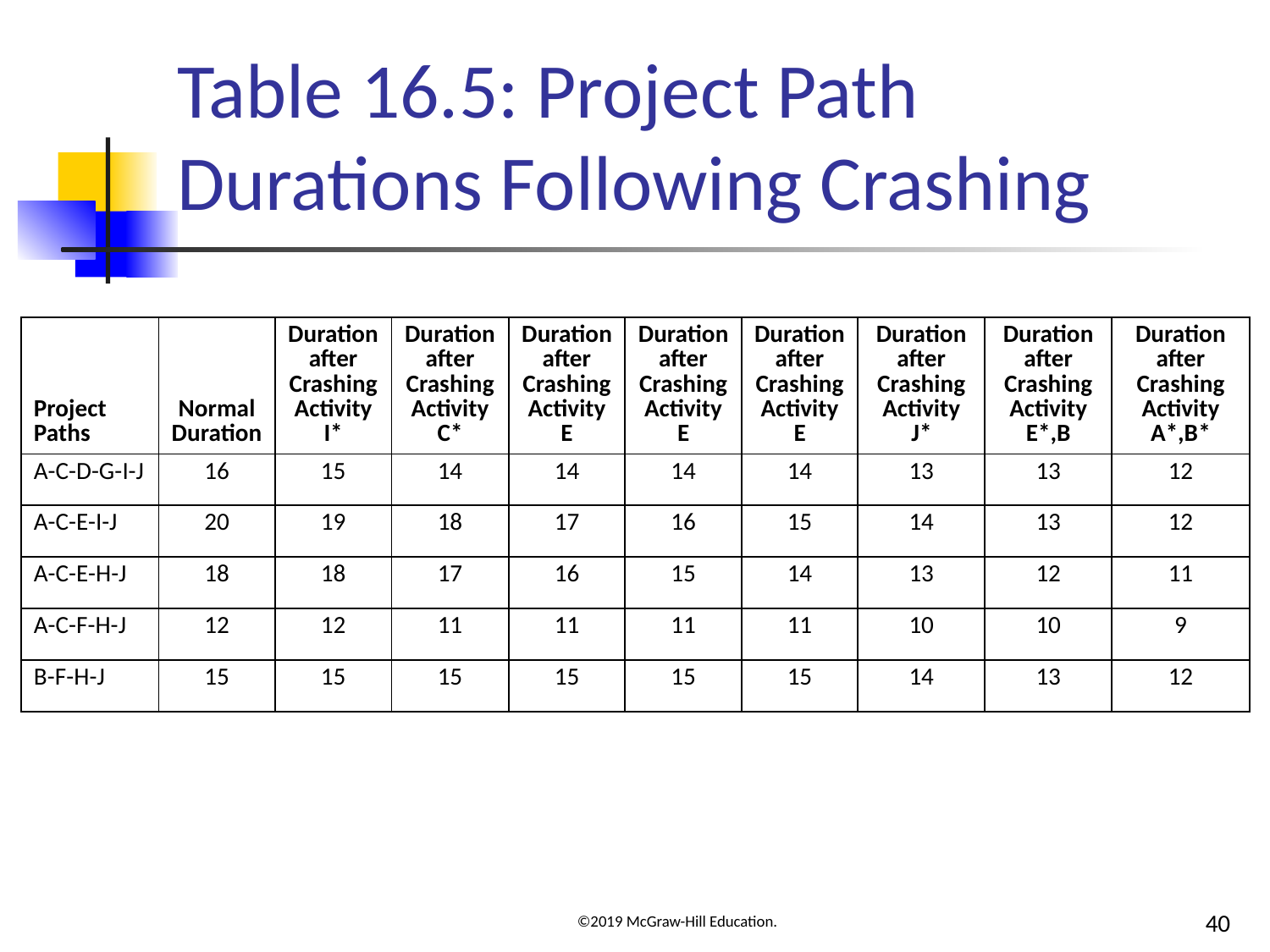

# Table 16.5: Project Path Durations Following Crashing
| Project Paths | Normal Duration | Duration after Crashing Activity I\* | Duration after Crashing Activity C\* | Duration after Crashing Activity E | Duration after Crashing Activity E | Duration after Crashing Activity E | Duration after Crashing Activity J\* | Duration after Crashing Activity E\*,B | Duration after Crashing Activity A\*,B\* |
| --- | --- | --- | --- | --- | --- | --- | --- | --- | --- |
| A-C-D-G-I-J | 16 | 15 | 14 | 14 | 14 | 14 | 13 | 13 | 12 |
| A-C-E-I-J | 20 | 19 | 18 | 17 | 16 | 15 | 14 | 13 | 12 |
| A-C-E-H-J | 18 | 18 | 17 | 16 | 15 | 14 | 13 | 12 | 11 |
| A-C-F-H-J | 12 | 12 | 11 | 11 | 11 | 11 | 10 | 10 | 9 |
| B-F-H-J | 15 | 15 | 15 | 15 | 15 | 15 | 14 | 13 | 12 |